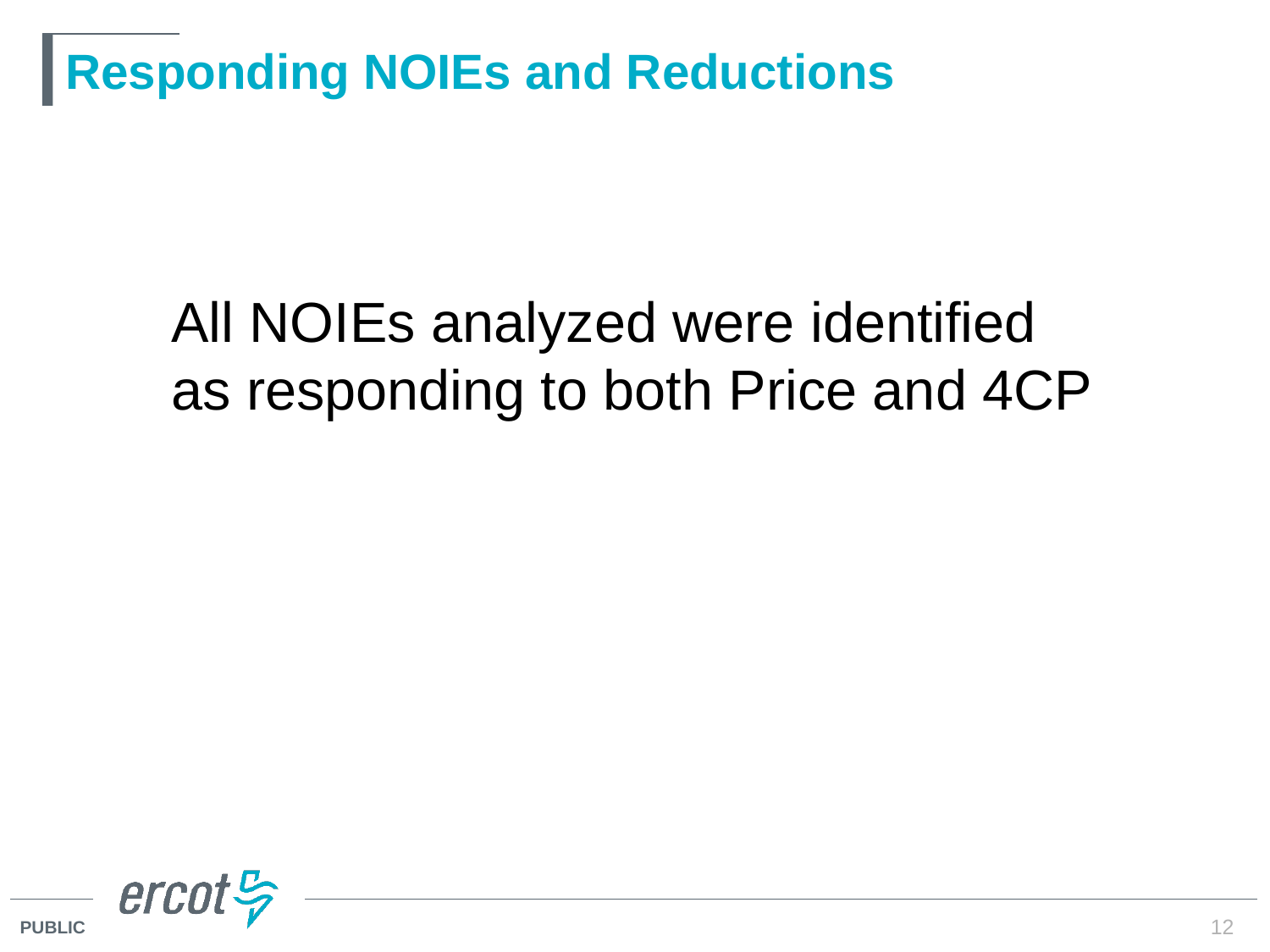

# Responding NOIEs and Reductions
All NOIEs analyzed were identified as responding to both Price and 4CP
12